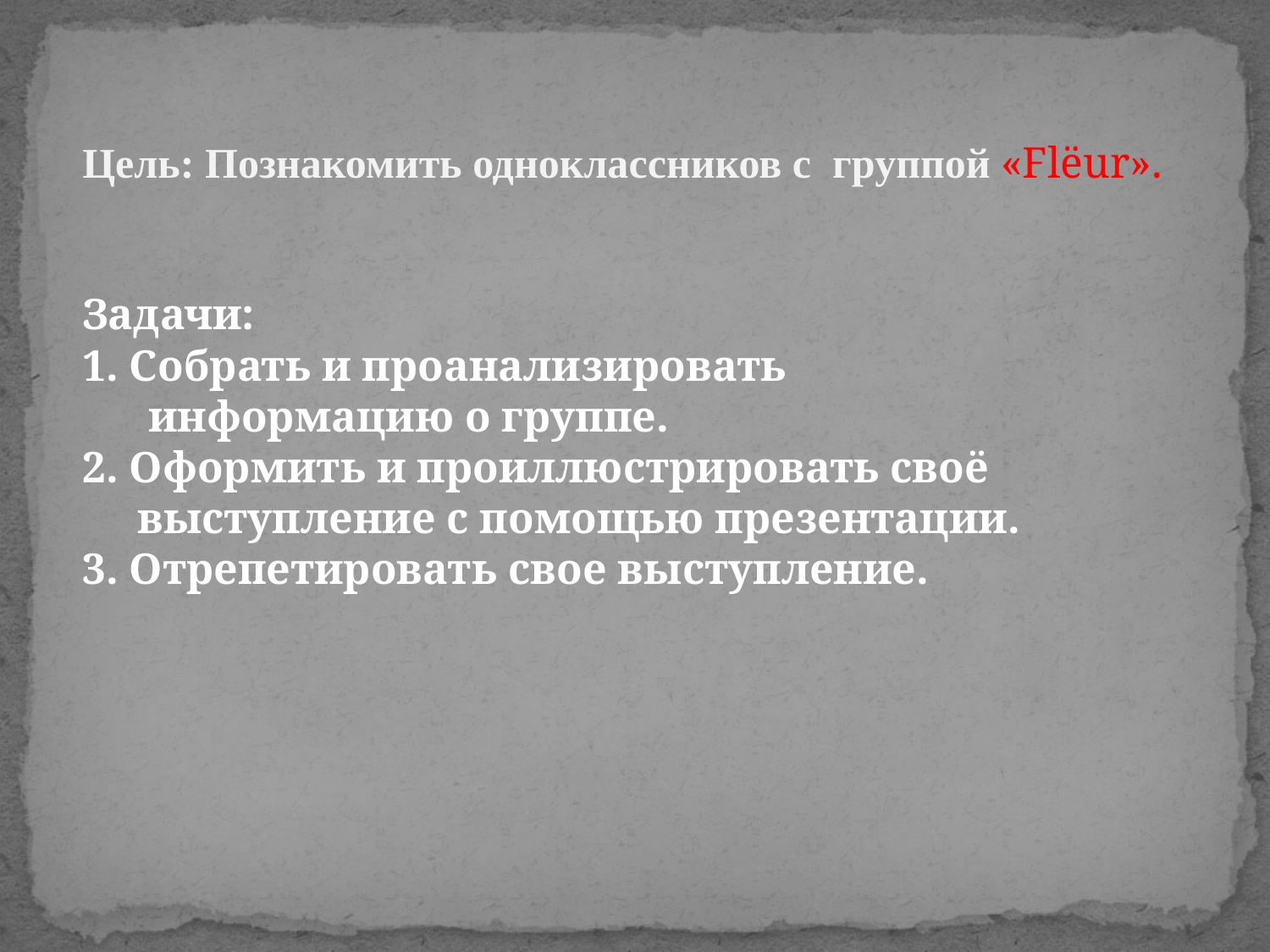

Цель: Познакомить одноклассников с  группой «Flëur».

Задачи:
1. Собрать и проанализировать
      информацию о группе.
2. Оформить и проиллюстрировать своё
     выступление с помощью презентации.
3. Отрепетировать свое выступление.